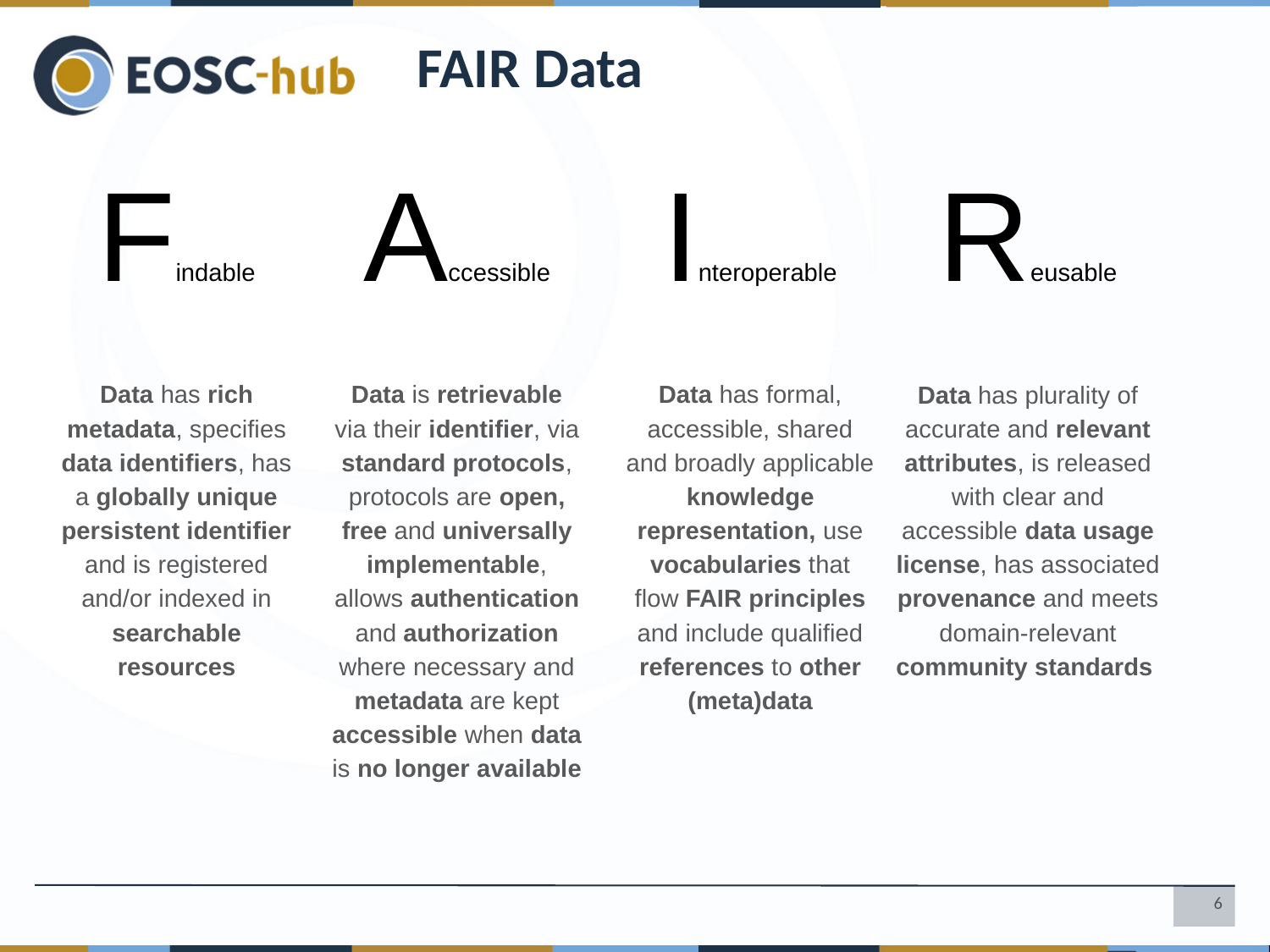

# FAIR Data
Findable
Accessible
Interoperable
Reusable
Data has rich metadata, specifies data identifiers, has a globally unique persistent identifier and is registered and/or indexed in searchable resources
Data is retrievable via their identifier, via standard protocols, protocols are open, free and universally implementable, allows authentication and authorization where necessary and metadata are kept accessible when data is no longer available
Data has formal, accessible, shared and broadly applicable knowledge representation, use vocabularies that flow FAIR principles and include qualified references to other (meta)data

Data has plurality of accurate and relevant attributes, is released with clear and accessible data usage license, has associated provenance and meets domain-relevant community standards
6